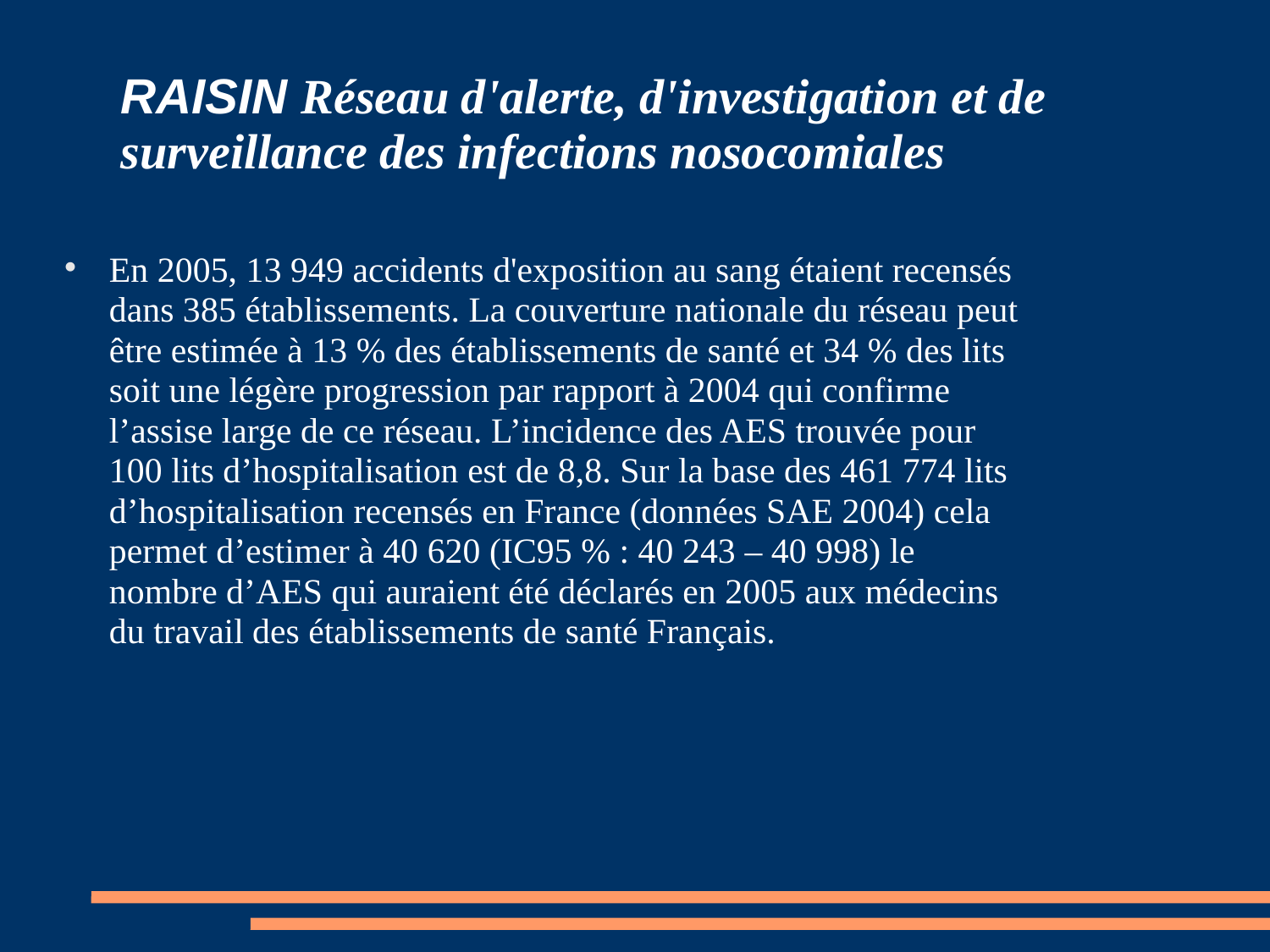

# RAISIN Réseau d'alerte, d'investigation et de surveillance des infections nosocomiales
En 2005, 13 949 accidents d'exposition au sang étaient recensés dans 385 établissements. La couverture nationale du réseau peut être estimée à 13 % des établissements de santé et 34 % des lits soit une légère progression par rapport à 2004 qui confirme l’assise large de ce réseau. L’incidence des AES trouvée pour 100 lits d’hospitalisation est de 8,8. Sur la base des 461 774 lits d’hospitalisation recensés en France (données SAE 2004) cela permet d’estimer à 40 620 (IC95 % : 40 243 – 40 998) le nombre d’AES qui auraient été déclarés en 2005 aux médecins du travail des établissements de santé Français.